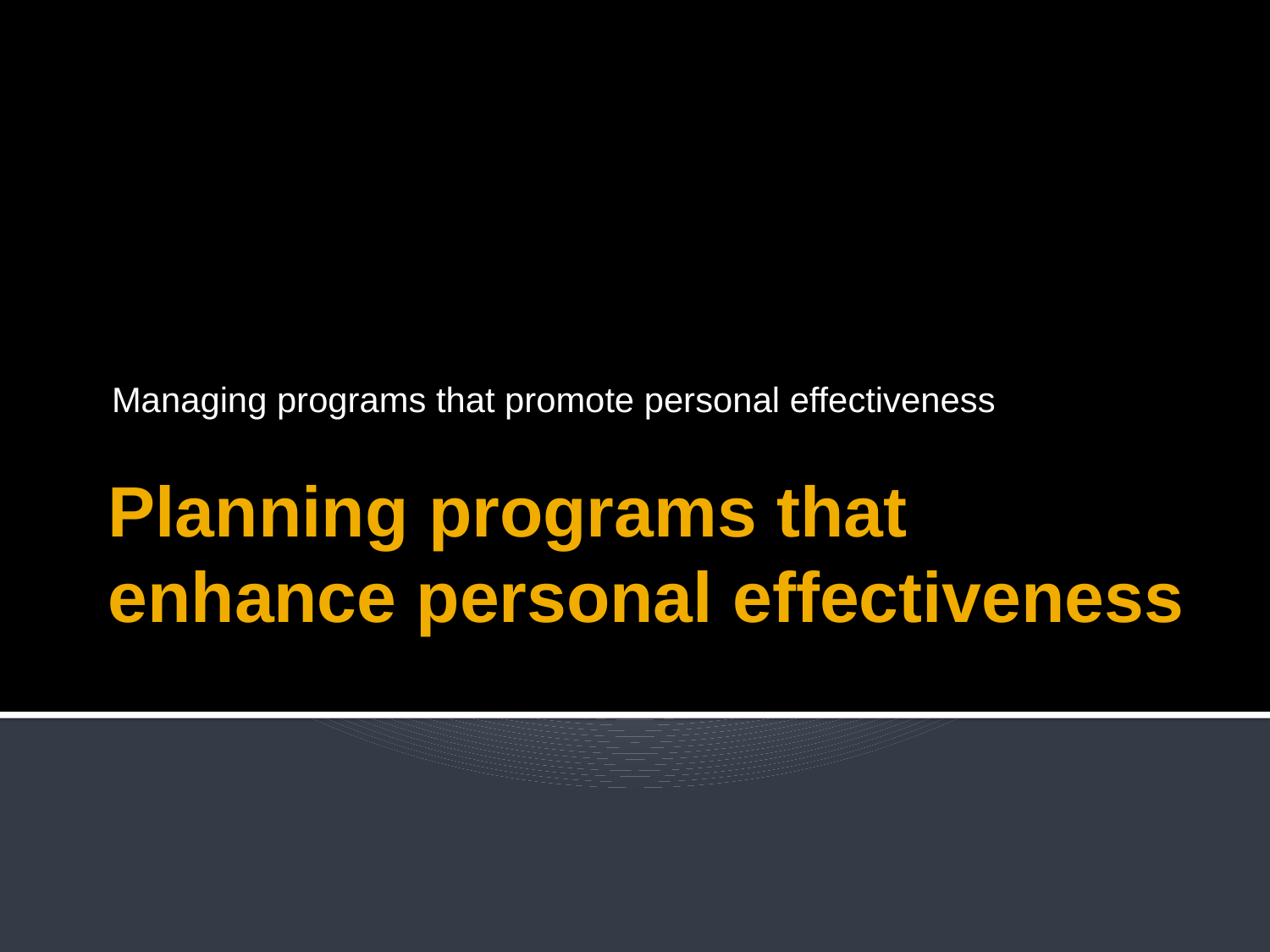

Managing programs that promote personal effectiveness

# Planning programs that enhance personal effectiveness